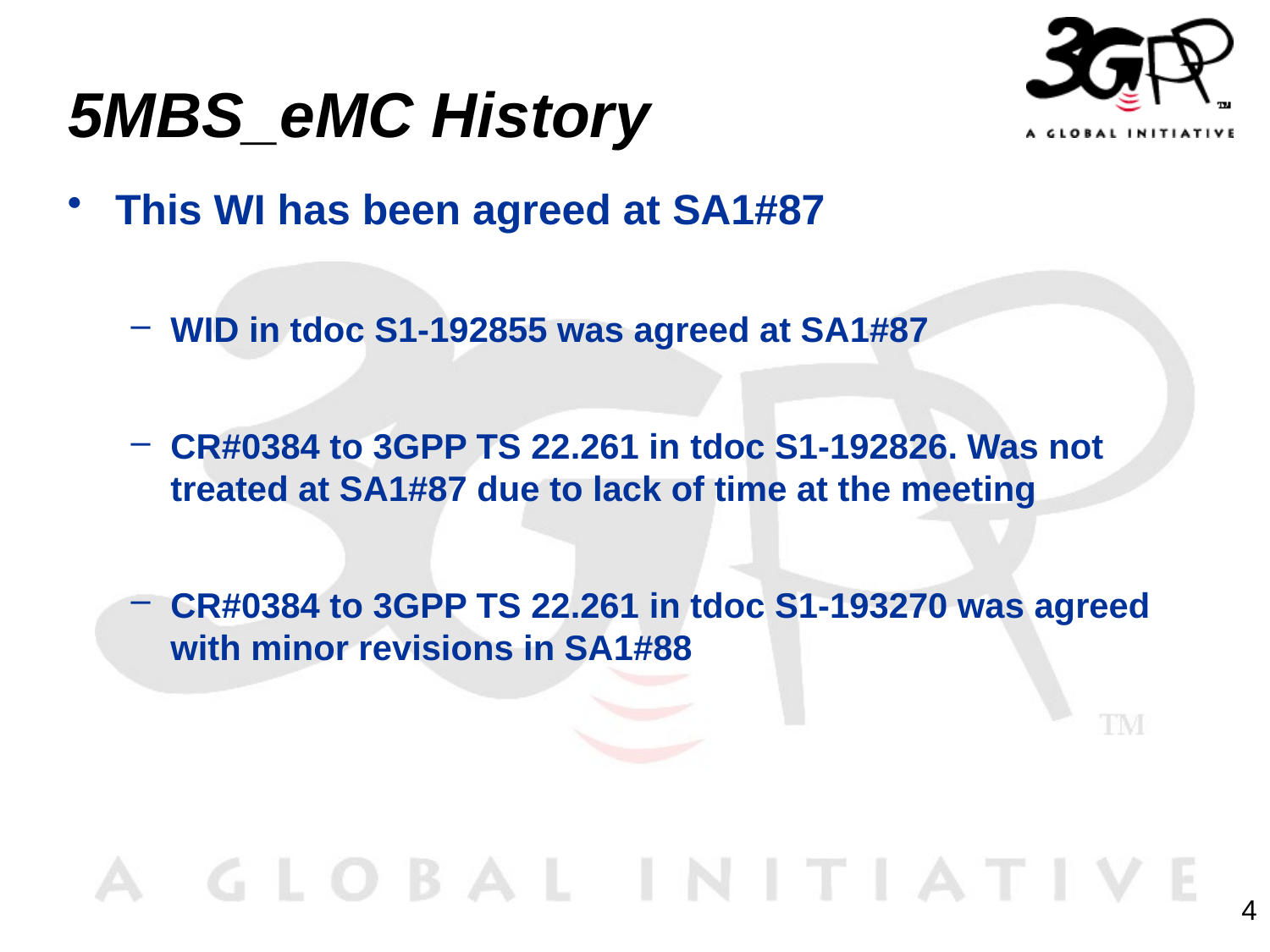

# 5MBS_eMC History
This WI has been agreed at SA1#87

WID in tdoc S1-192855 was agreed at SA1#87

CR#0384 to 3GPP TS 22.261 in tdoc S1-192826. Was not treated at SA1#87 due to lack of time at the meeting

CR#0384 to 3GPP TS 22.261 in tdoc S1-193270 was agreed with minor revisions in SA1#88

4